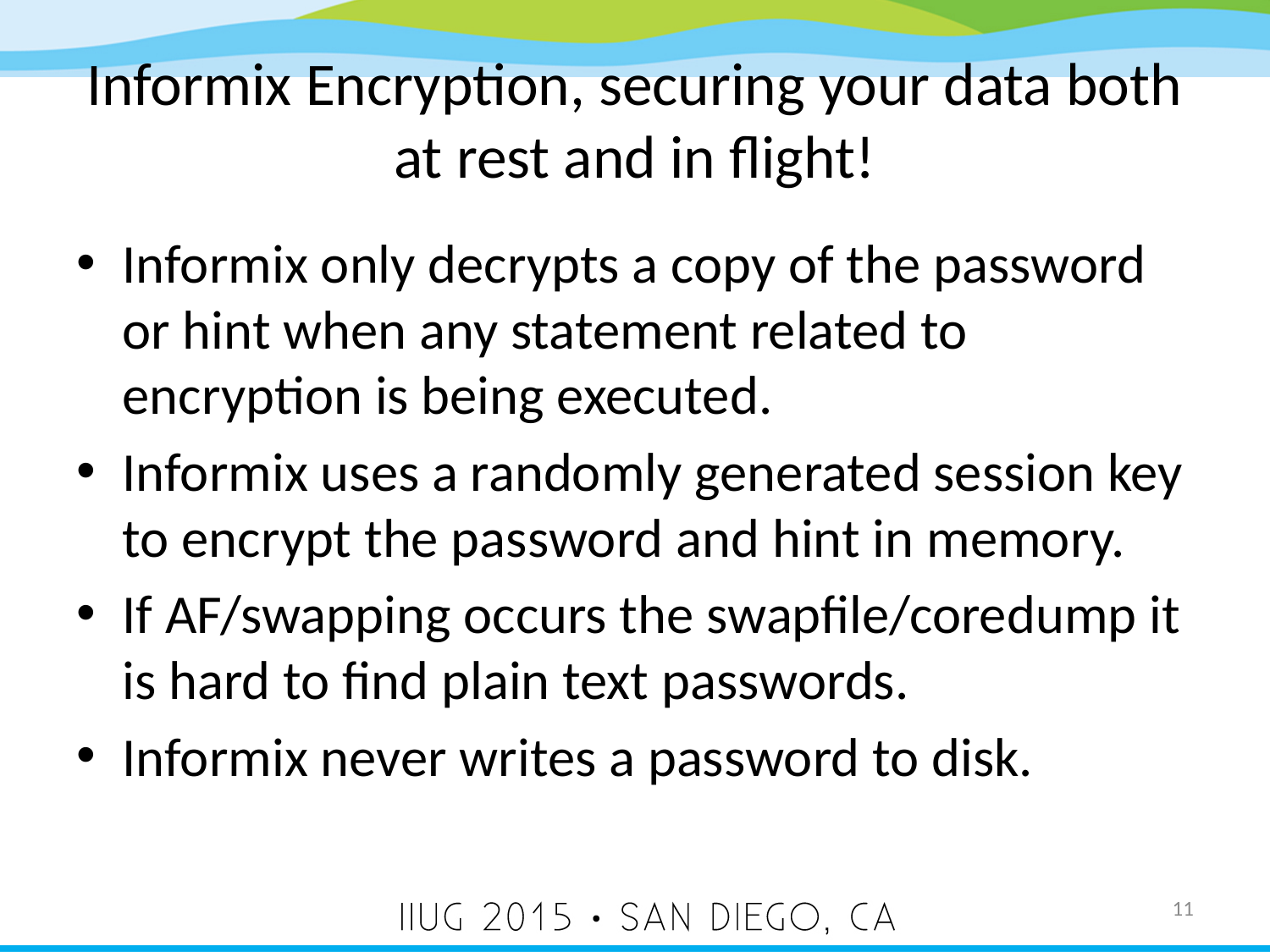

# Informix Encryption, securing your data both at rest and in flight!
Informix only decrypts a copy of the password or hint when any statement related to encryption is being executed.
Informix uses a randomly generated session key to encrypt the password and hint in memory.
If AF/swapping occurs the swapfile/coredump it is hard to find plain text passwords.
Informix never writes a password to disk.

11